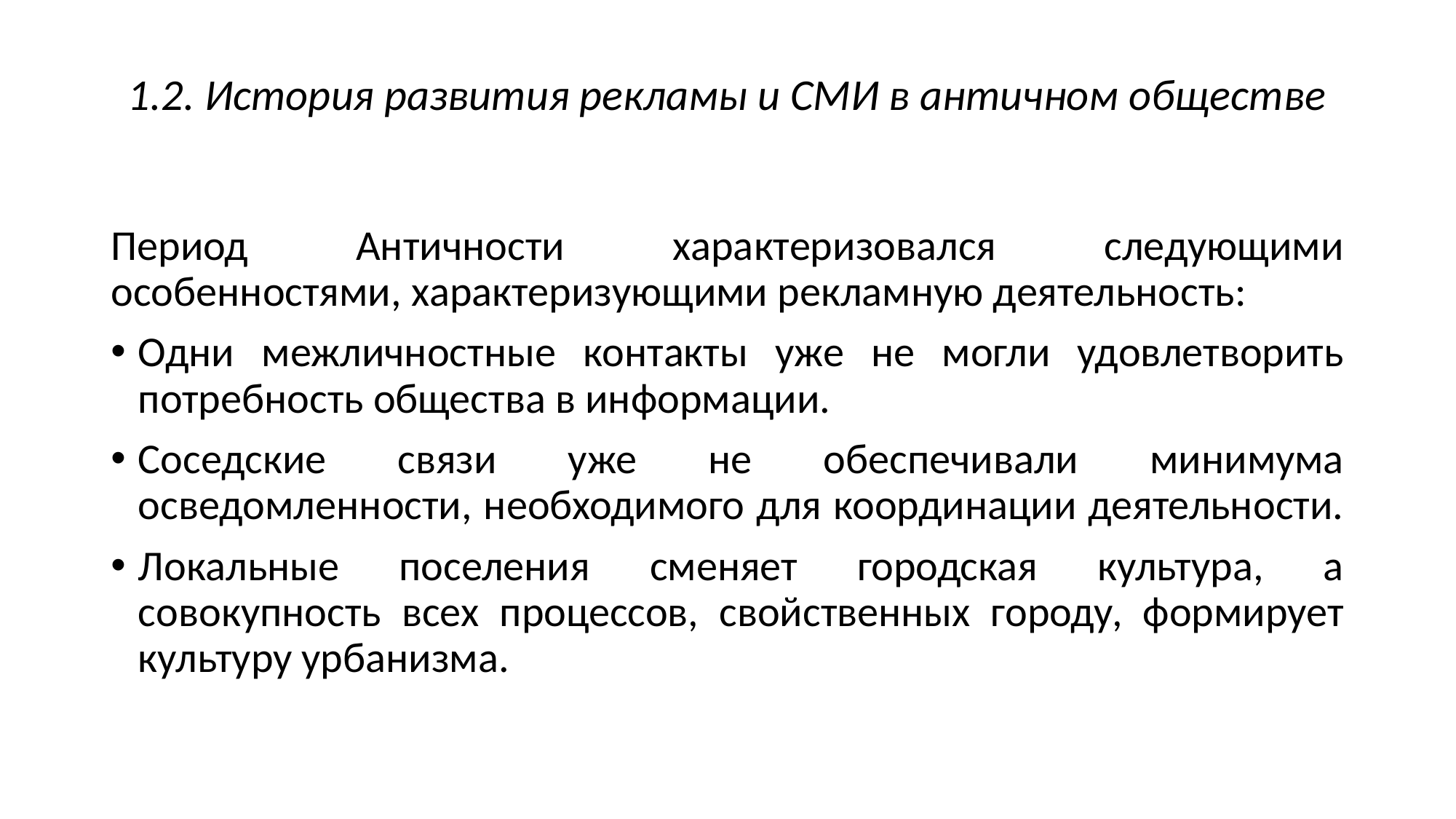

# 1.2. История развития рекламы и СМИ в античном обществе
Период Античности характеризовался следующими особенностями, характеризующими рекламную деятельность:
Одни межличностные контакты уже не могли удовлетворить потребность общества в информации.
Соседские связи уже не обеспечивали минимума осведомленности, необходимого для координации деятельности.
Локальные поселения сменяет городская культура, а совокупность всех процессов, свойственных городу, формирует культуру урбанизма.